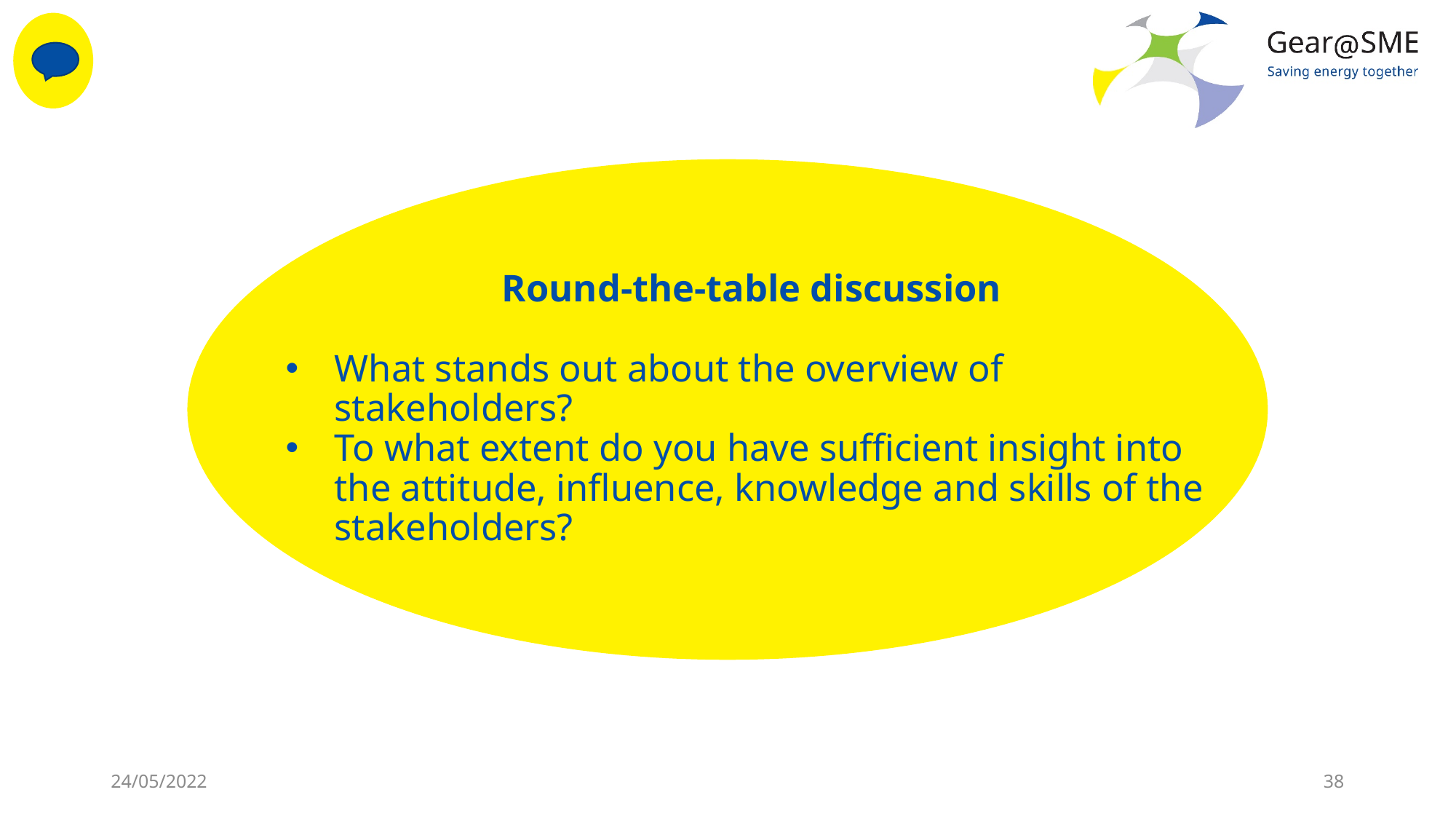

Round-the-table discussion

What stands out about the overview of stakeholders?
To what extent do you have sufficient insight into the attitude, influence, knowledge and skills of the stakeholders?

24/05/2022
38